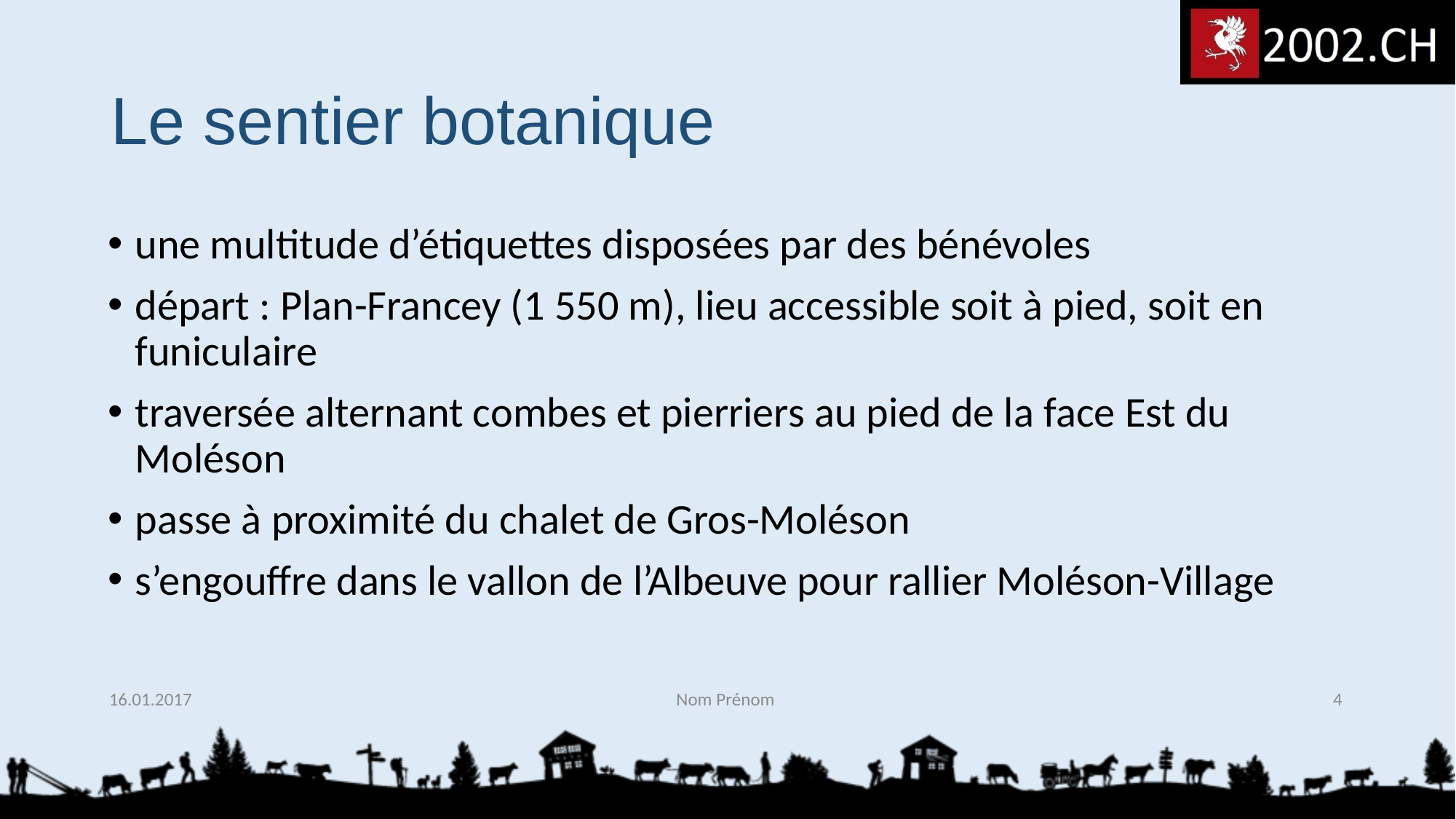

# Le sentier botanique
une multitude d’étiquettes disposées par des bénévoles
départ : Plan-Francey (1 550 m), lieu accessible soit à pied, soit en funiculaire
traversée alternant combes et pierriers au pied de la face Est du Moléson
passe à proximité du chalet de Gros-Moléson
s’engouffre dans le vallon de l’Albeuve pour rallier Moléson-Village
16.01.2017
Nom Prénom
4